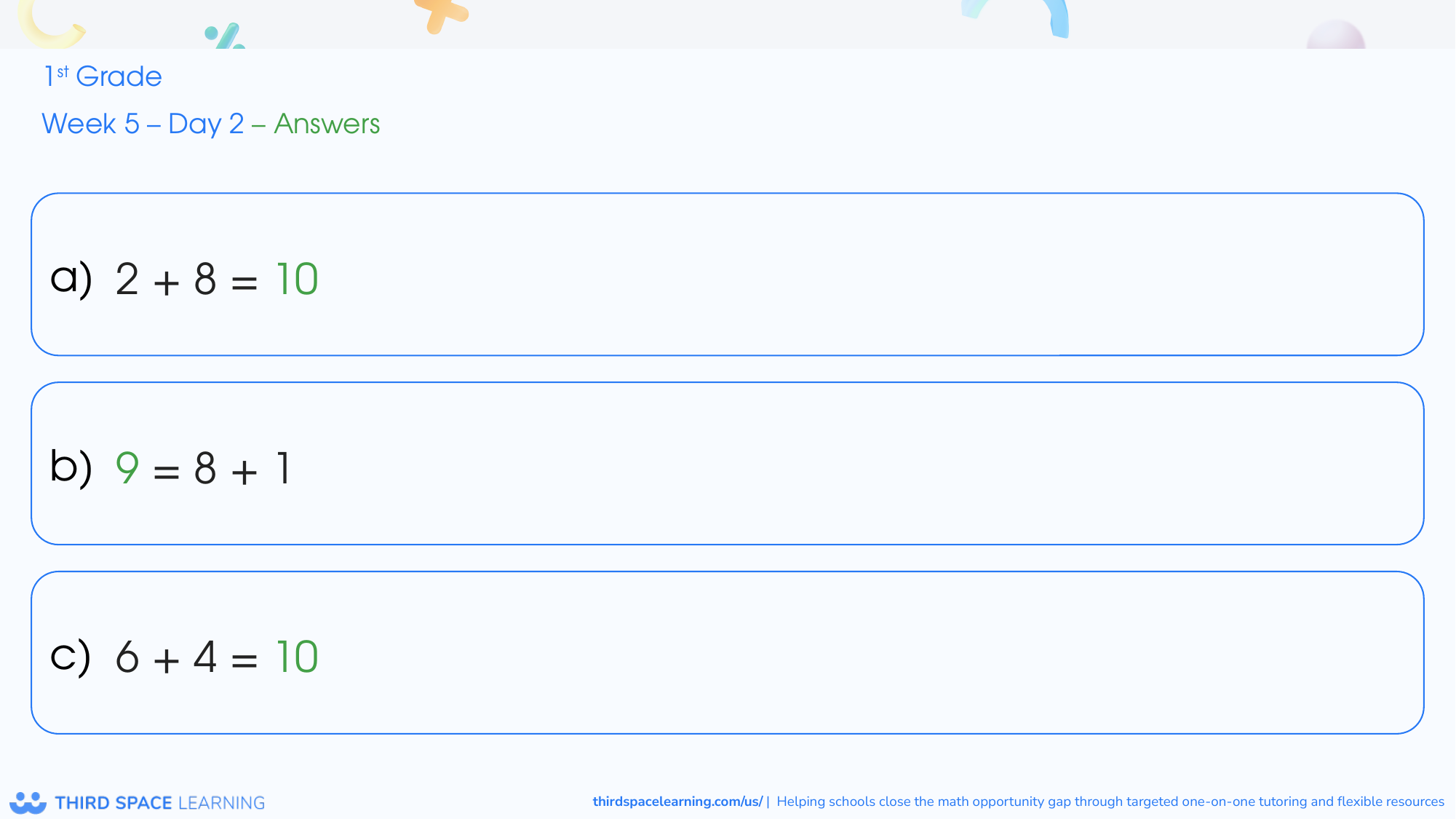

1st Grade
Week 5 – Day 2 – Answers
2 + 8 = 10
9 = 8 + 1
6 + 4 = 10